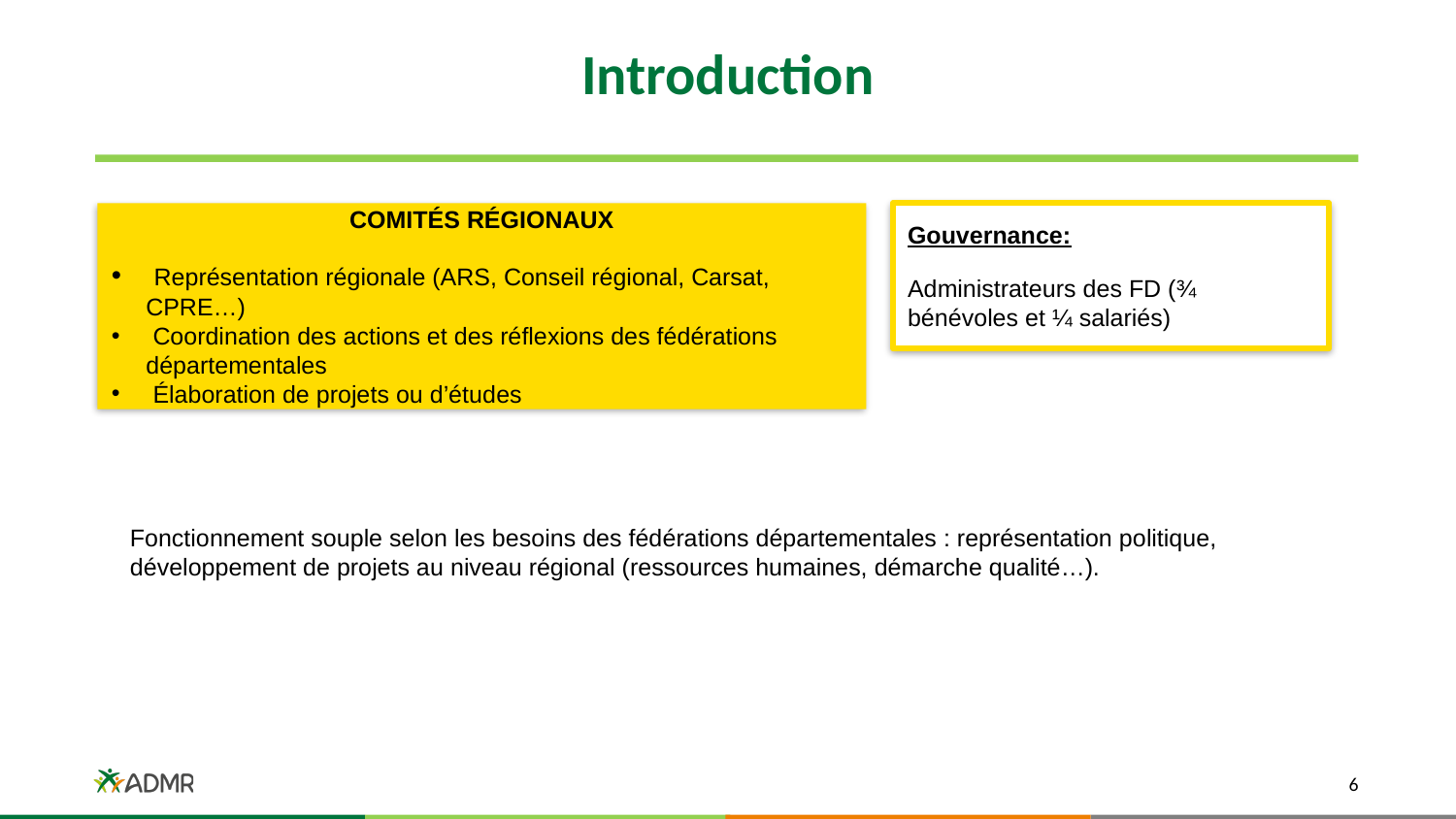

# Introduction
COMITÉS RÉGIONAUX

 Représentation régionale (ARS, Conseil régional, Carsat, CPRE…)
 Coordination des actions et des réflexions des fédérations départementales
 Élaboration de projets ou d’études
Gouvernance:

Administrateurs des FD (¾ bénévoles et ¼ salariés)

Fonctionnement souple selon les besoins des fédérations départementales : représentation politique, développement de projets au niveau régional (ressources humaines, démarche qualité…).